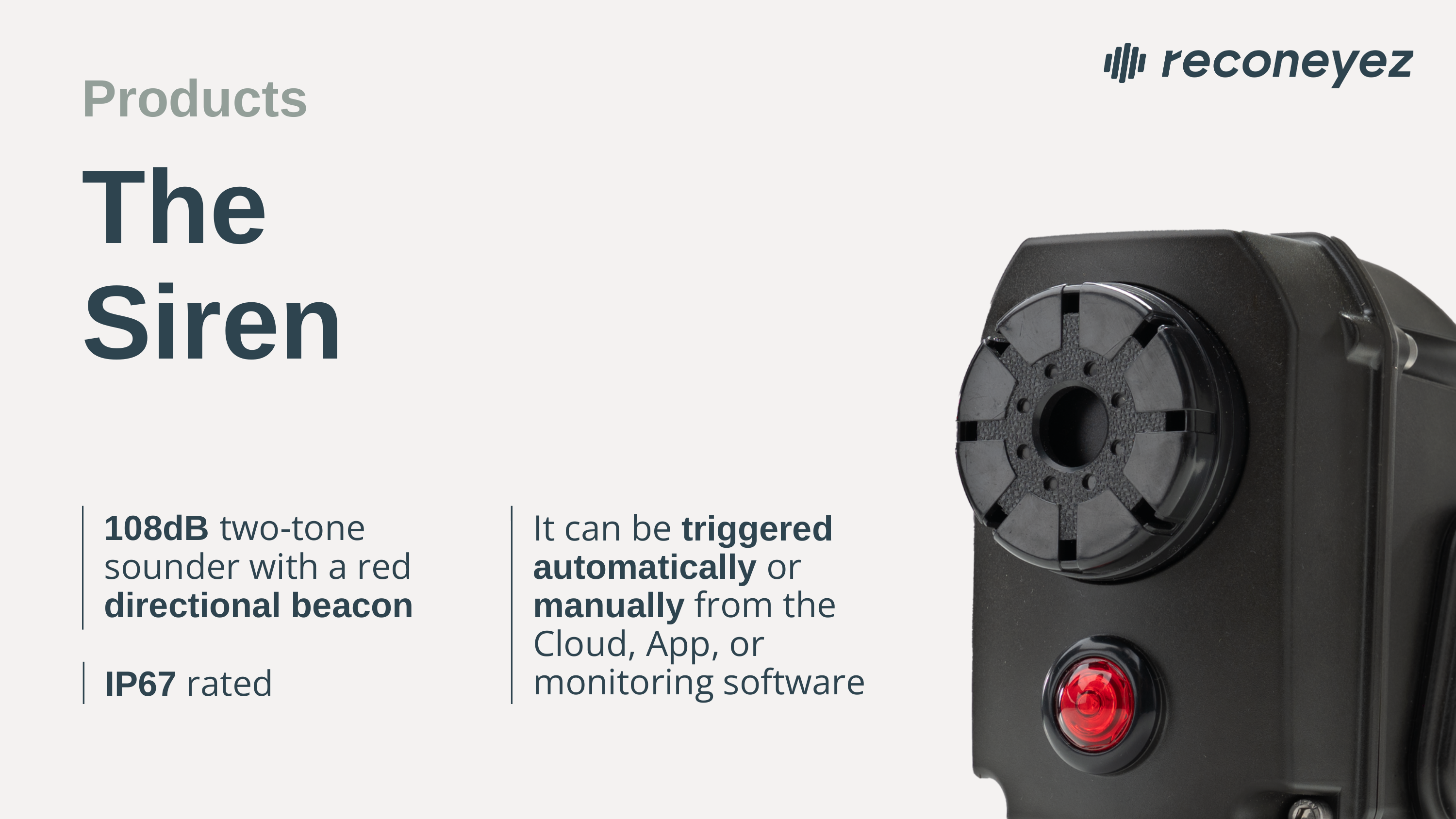

Products
The Siren

108dB two-tone sounder with a red directional beacon

It can be triggered automatically or manually from the Cloud, App, or monitoring software

IP67 rated